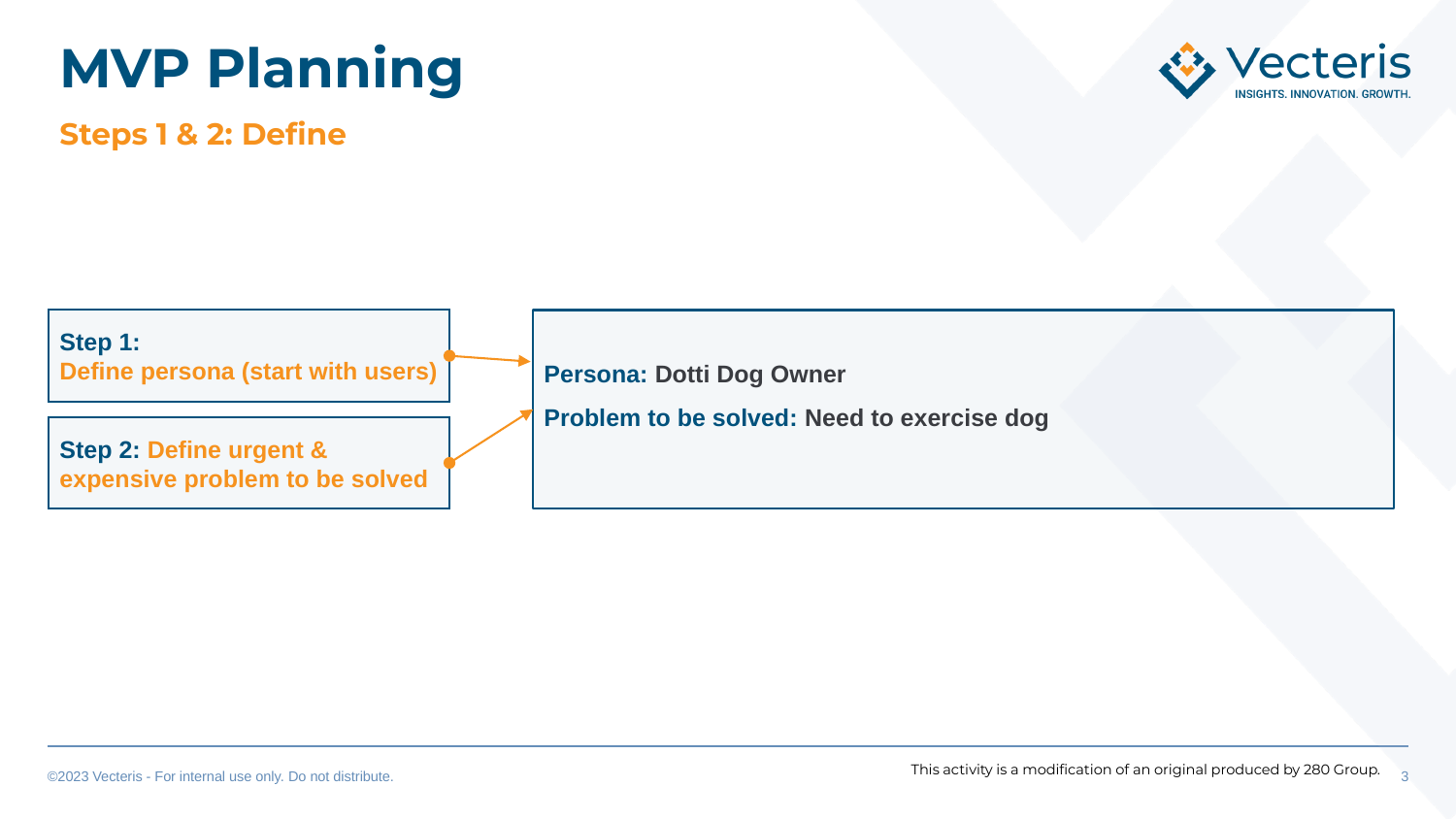

# MVP Planning
Steps 1 & 2: Define
Step 1:
Define persona (start with users)
Persona: Dotti Dog Owner
Problem to be solved: Need to exercise dog

Step 2: Define urgent & expensive problem to be solved
This activity is a modification of an original produced by 280 Group.